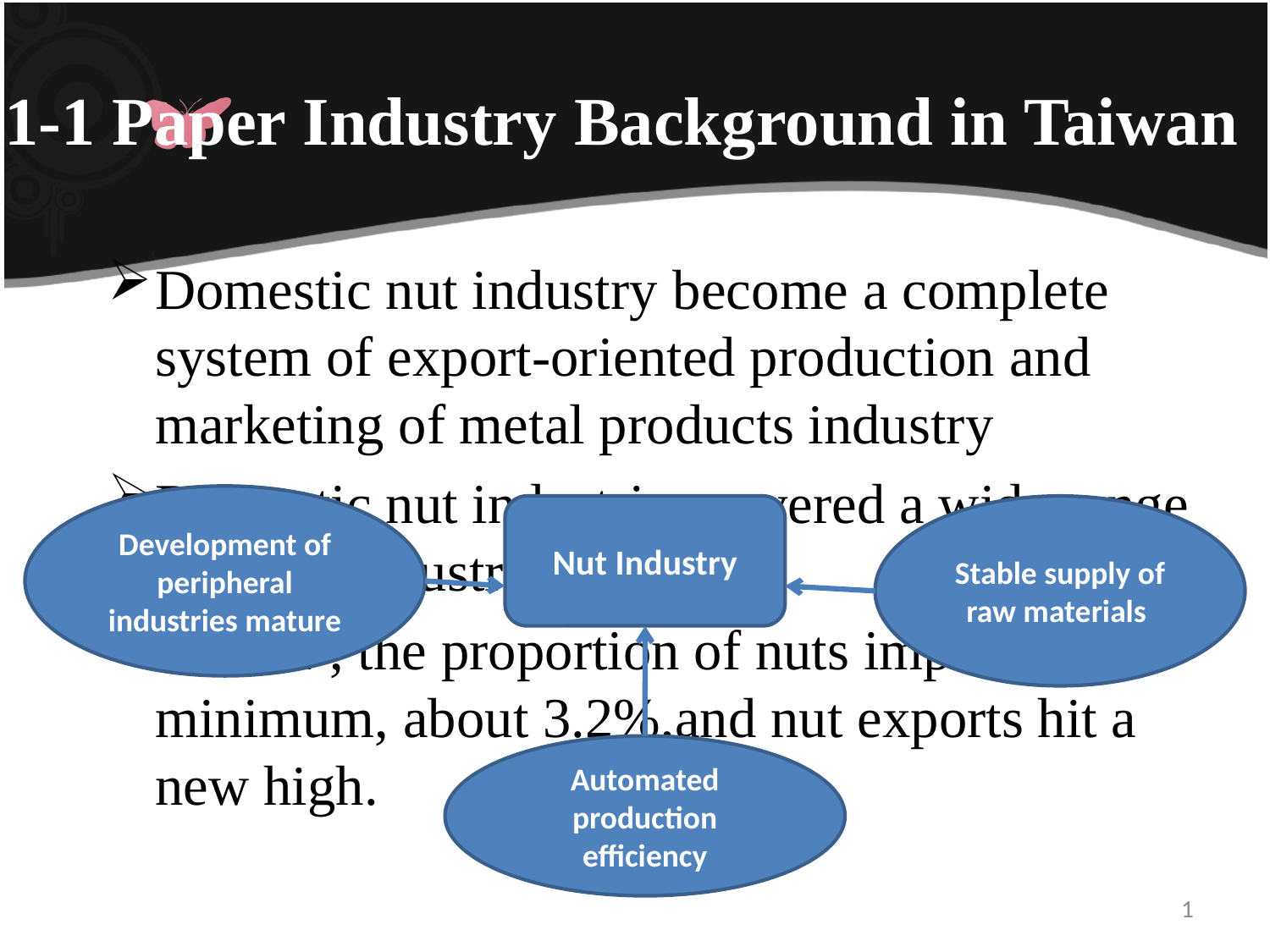

# 1-1 Paper Industry Background in Taiwan
Domestic nut industry become a complete system of export-oriented production and marketing of metal products industry
Domestic nut industries covered a wide range of other industries.
In 2007, the proportion of nuts imports to a minimum, about 3.2%,and nut exports hit a new high.
Development of peripheral industries mature
Nut Industry
Stable supply of raw materials
Automated production efficiency
1